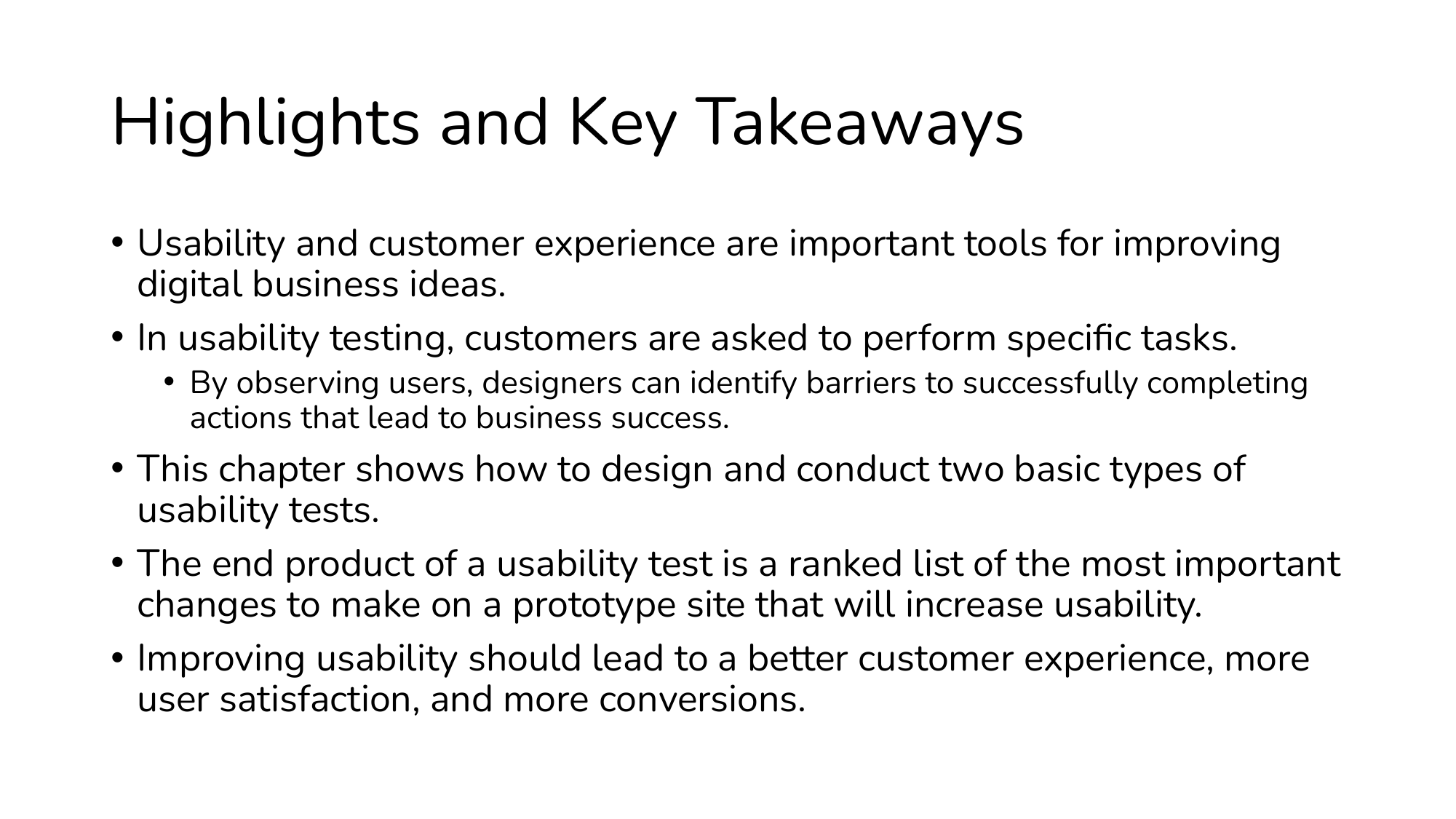

# Highlights and Key Takeaways
Usability and customer experience are important tools for improving digital business ideas.
In usability testing, customers are asked to perform specific tasks.
By observing users, designers can identify barriers to successfully completing actions that lead to business success.
This chapter shows how to design and conduct two basic types of usability tests.
The end product of a usability test is a ranked list of the most important changes to make on a prototype site that will increase usability.
Improving usability should lead to a better customer experience, more user satisfaction, and more conversions.